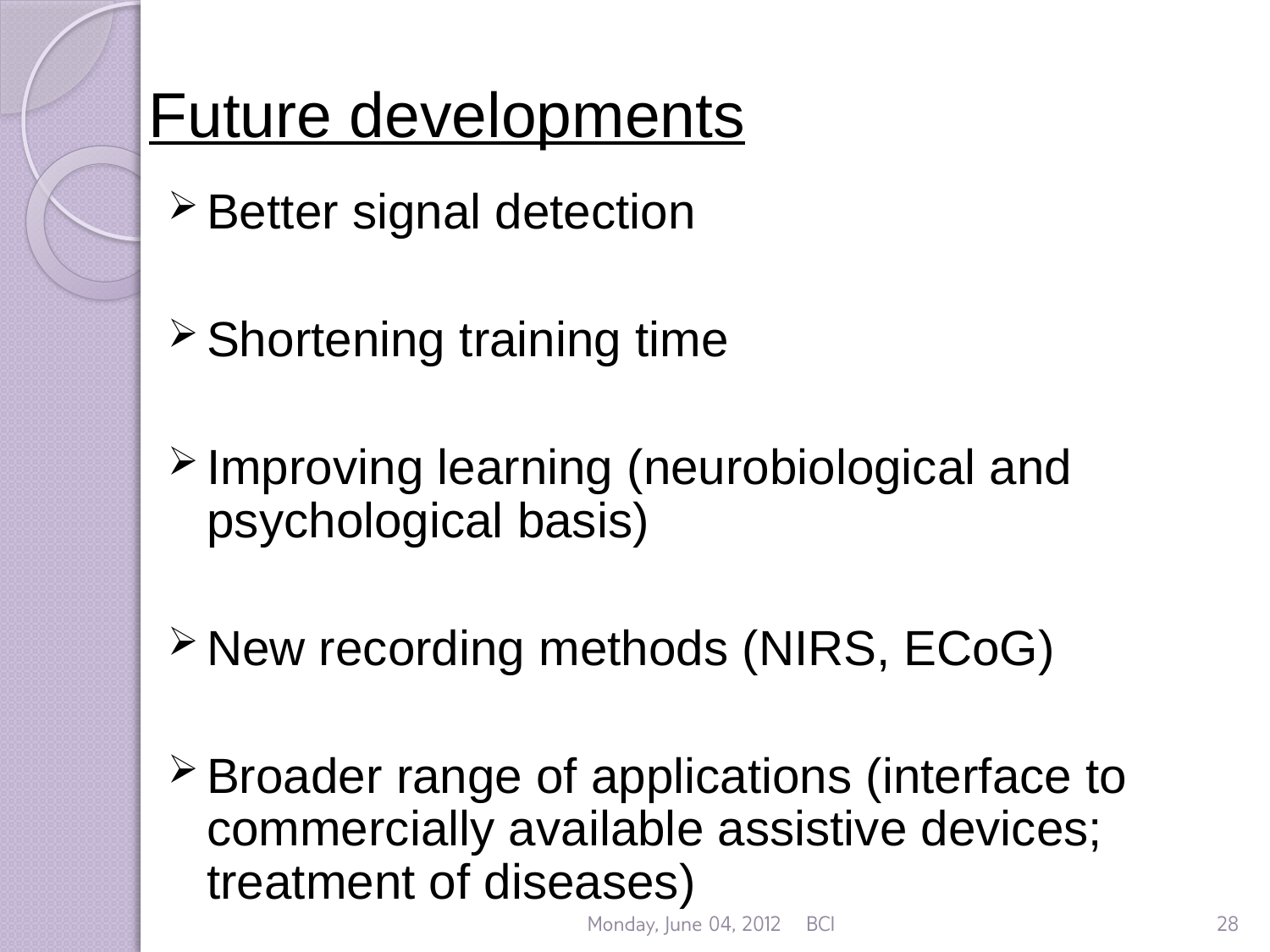

# Future developments
Better signal detection

Shortening training time

Improving learning (neurobiological and psychological basis)

New recording methods (NIRS, ECoG)

Broader range of applications (interface to commercially available assistive devices; treatment of diseases)
Monday, June 04, 2012
BCI
28